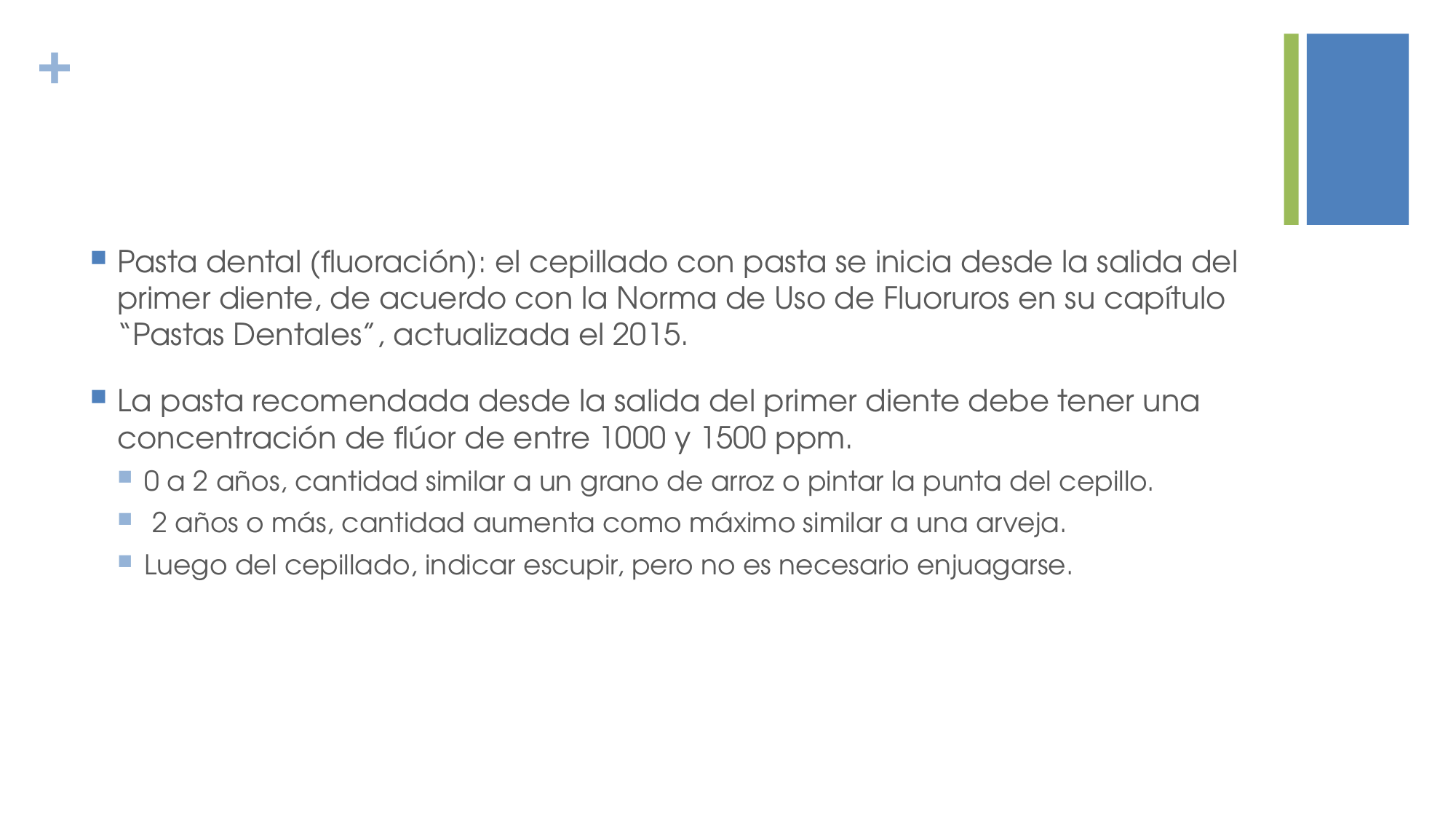

#
Pasta dental (fluoración): el cepillado con pasta se inicia desde la salida del primer diente, de acuerdo con la Norma de Uso de Fluoruros en su capítulo “Pastas Dentales”, actualizada el 2015.
La pasta recomendada desde la salida del primer diente debe tener una concentración de flúor de entre 1000 y 1500 ppm.
0 a 2 años, cantidad similar a un grano de arroz o pintar la punta del cepillo.
 2 años o más, cantidad aumenta como máximo similar a una arveja.
Luego del cepillado, indicar escupir, pero no es necesario enjuagarse.